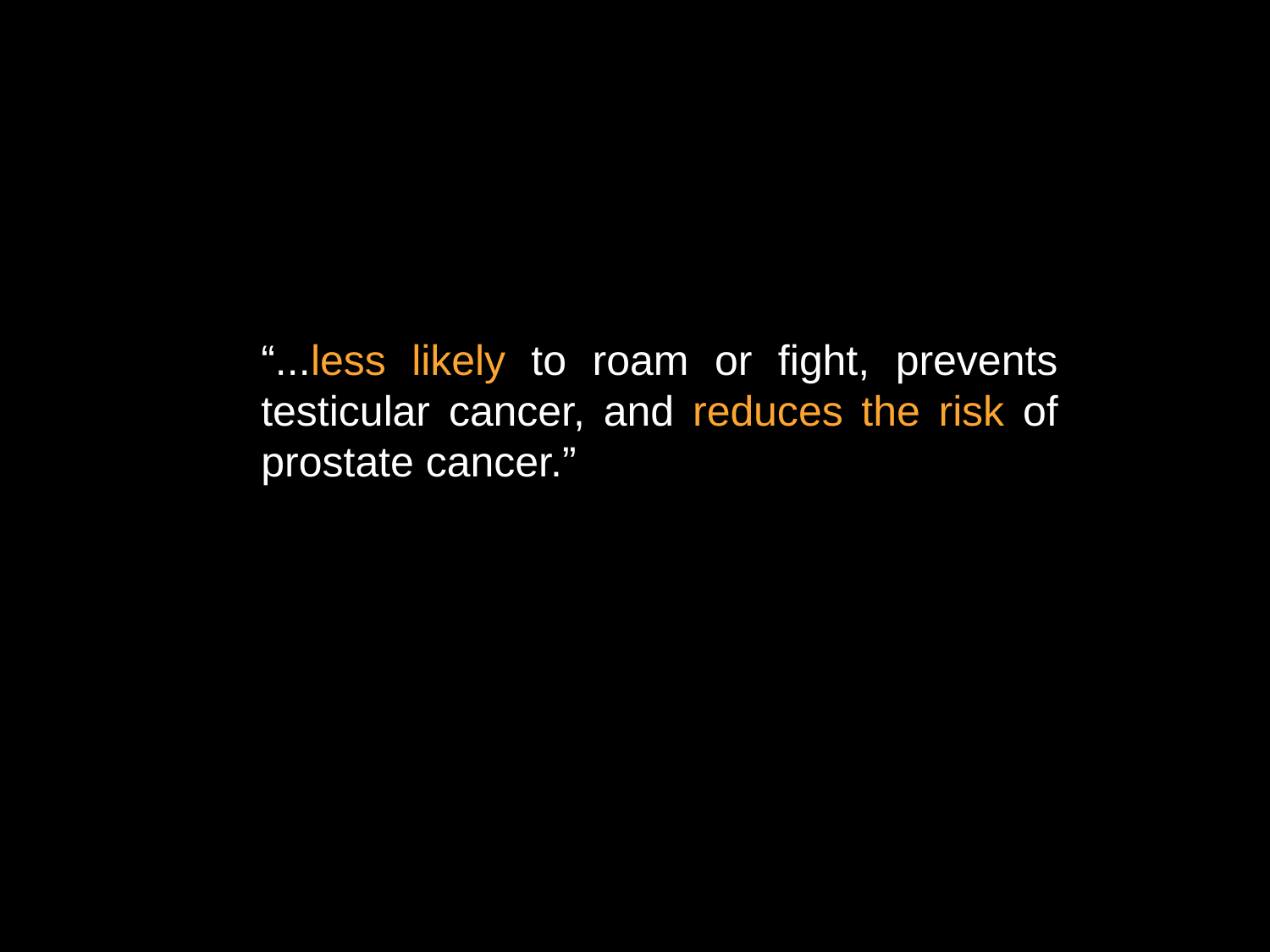

“...less likely to roam or fight, prevents testicular cancer, and reduces the risk of prostate cancer.”